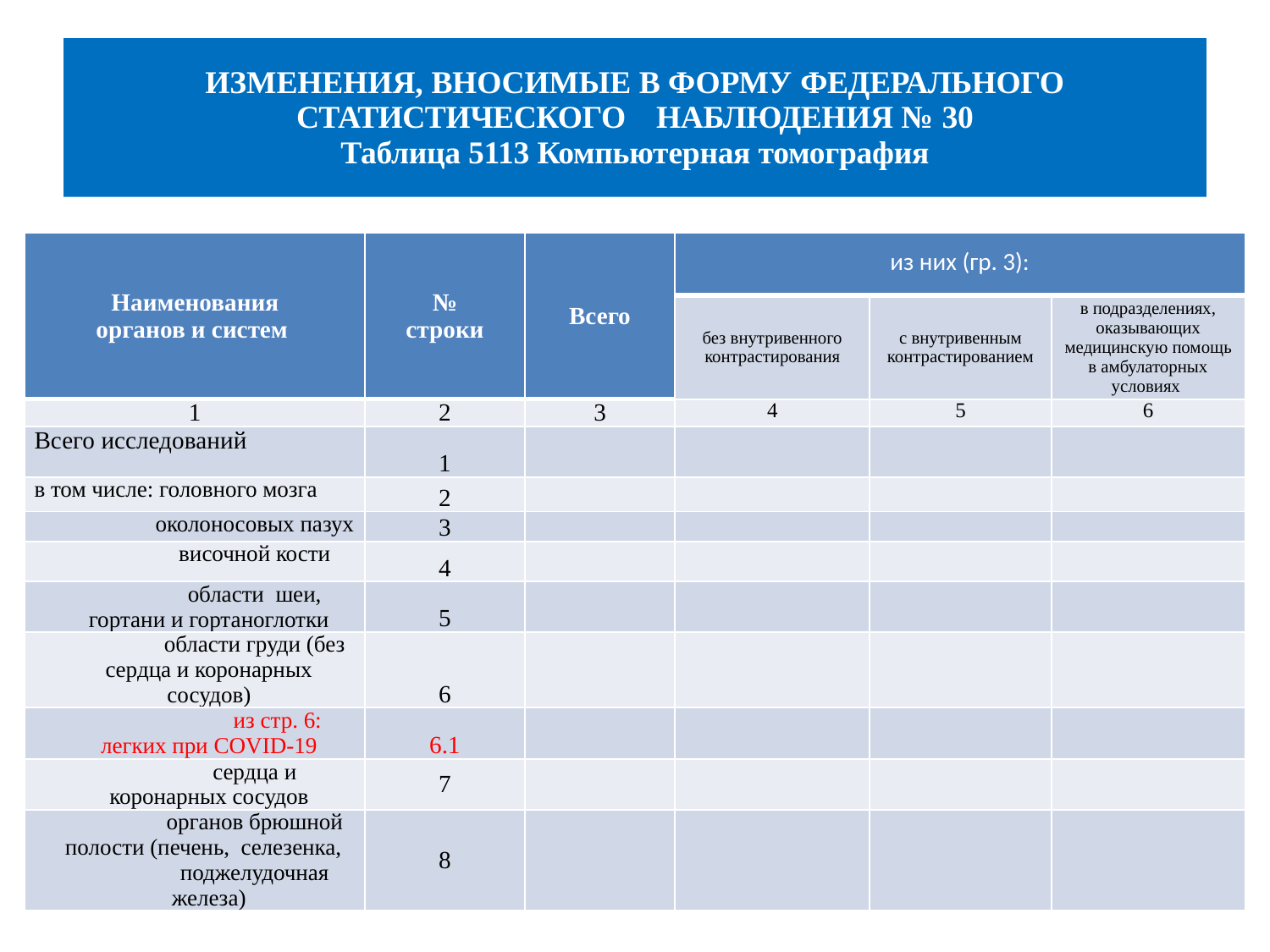

# ИЗМЕНЕНИЯ, ВНОСИМЫЕ В ФОРМУ ФЕДЕРАЛЬНОГО СТАТИСТИЧЕСКОГО    НАБЛЮДЕНИЯ № 30 Таблица 5113 Компьютерная томография
| Наименования органов и систем | № строки | Всего | из них (гр. 3): |  |  |
| --- | --- | --- | --- | --- | --- |
|  |  |  | без внутривенного контрастирования | с внутривенным контрастированием | в подразделениях, оказывающих медицинскую помощь в амбулаторных условиях |
| 1 | 2 | 3 | 4 | 5 | 6 |
| Всего исследований | 1 |  |  |  |  |
| в том числе: головного мозга | 2 |  |  |  |  |
| околоносовых пазух | 3 |  |  |  |  |
| височной кости | 4 |  |  |  |  |
| области шеи, гортани и гортаноглотки | 5 |  |  |  |  |
| области груди (без сердца и коронарных сосудов) | 6 |  |  |  |  |
| из стр. 6: легких при COVID-19 | 6.1 |  |  |  |  |
| сердца и коронарных сосудов | 7 |  |  |  |  |
| органов брюшной полости (печень, селезенка, поджелудочная железа) | 8 |  |  |  |  |